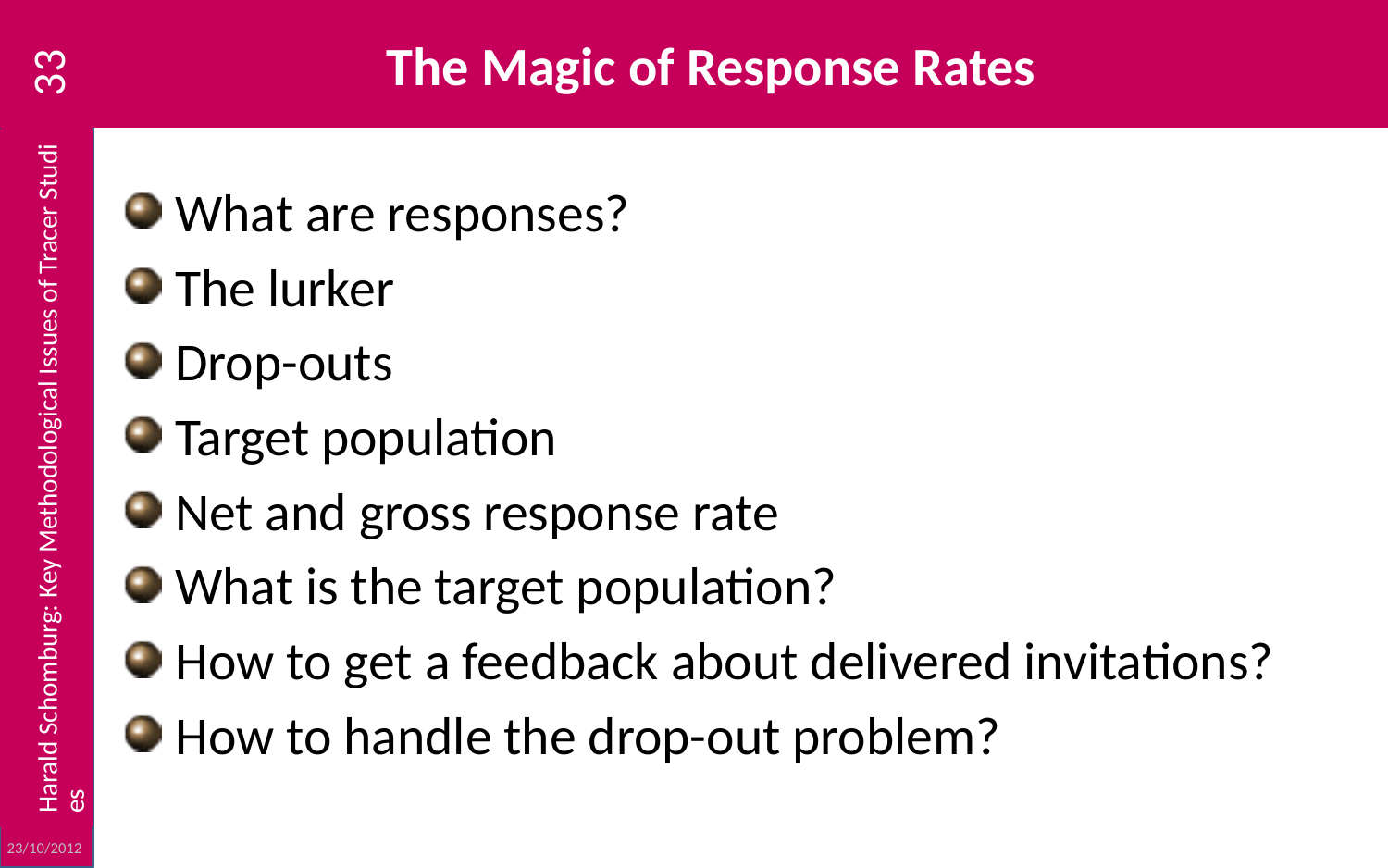

# The Magic of Response Rates
33
What are responses?
The lurker
Drop-outs
Target population
Net and gross response rate
What is the target population?
How to get a feedback about delivered invitations?
How to handle the drop-out problem?
Harald Schomburg: Key Methodological Issues of Tracer Studies
23/10/2012